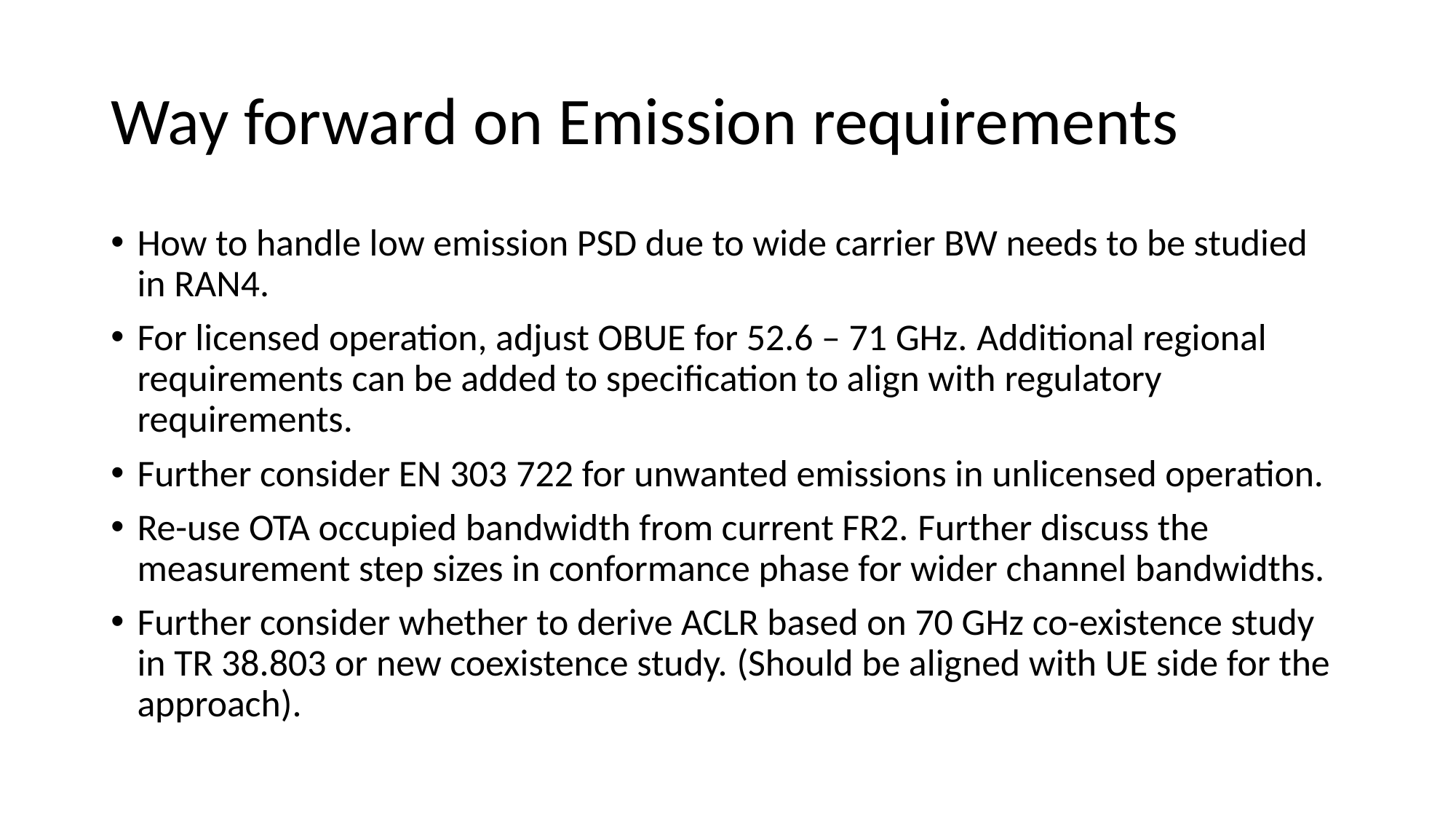

# Way forward on Emission requirements
How to handle low emission PSD due to wide carrier BW needs to be studied in RAN4.
For licensed operation, adjust OBUE for 52.6 – 71 GHz. Additional regional requirements can be added to specification to align with regulatory requirements.
Further consider EN 303 722 for unwanted emissions in unlicensed operation.
Re-use OTA occupied bandwidth from current FR2. Further discuss the measurement step sizes in conformance phase for wider channel bandwidths.
Further consider whether to derive ACLR based on 70 GHz co-existence study in TR 38.803 or new coexistence study. (Should be aligned with UE side for the approach).